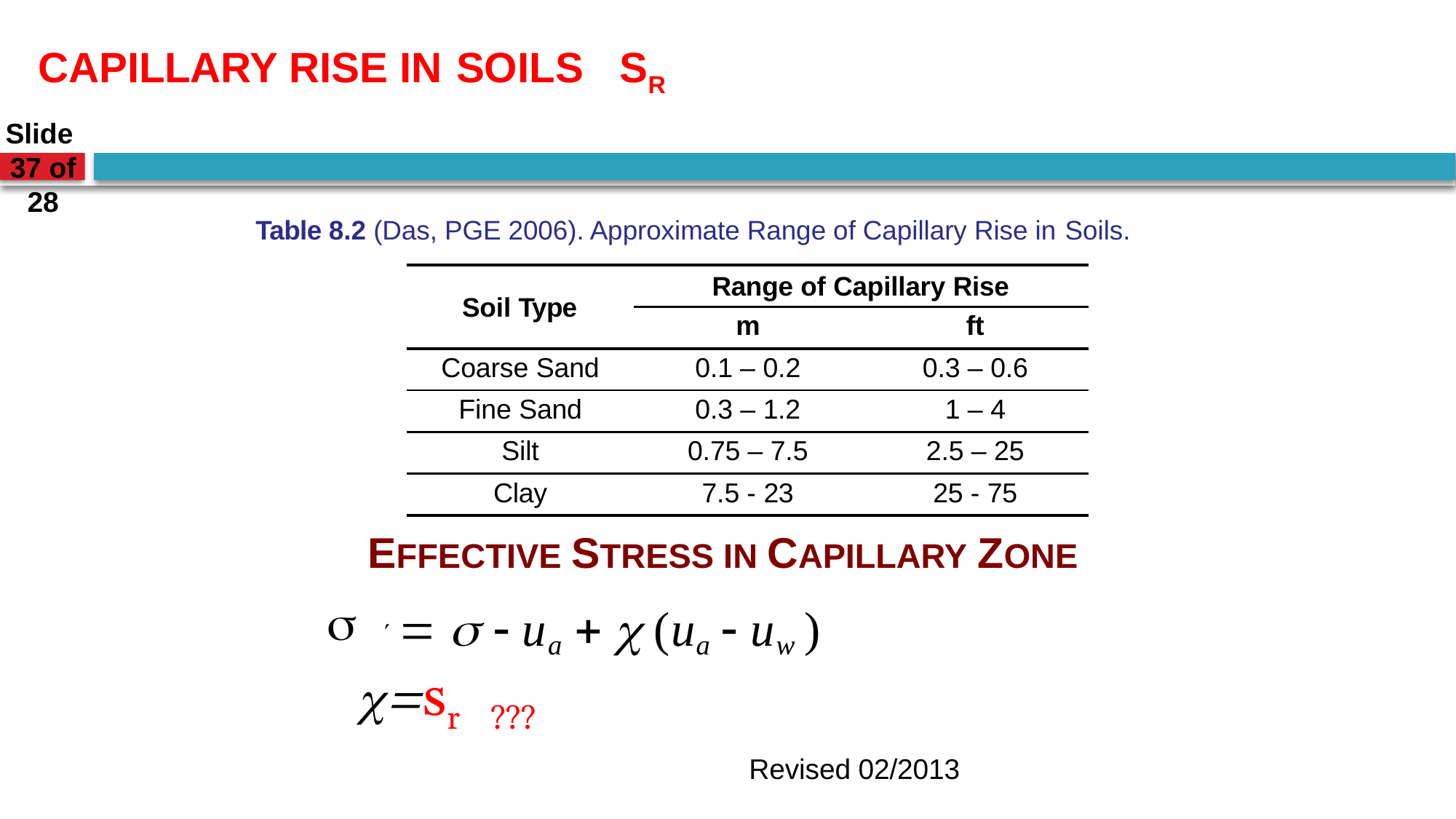

Revised 02/2013
Slide 37 of 28
# CAPILLARY RISE IN SOILS   SR
14.330 SOIL MECHANICS  Effective Stress
Table 8.2 (Das, PGE 2006). Approximate Range of Capillary Rise in Soils.

Range of Capillary Rise
Soil Type
|  | m | ft |
| --- | --- | --- |
| Coarse Sand | 0.1 – 0.2 | 0.3 – 0.6 |
| Fine Sand | 0.3 – 1.2 | 1 – 4 |
| Silt | 0.75 – 7.5 | 2.5 – 25 |
| Clay | 7.5 - 23 | 25 - 75 |
EFFECTIVE STRESS IN CAPILLARY ZONE
′ = σ − ua + χ (ua − uw )
			χ=sr    ???